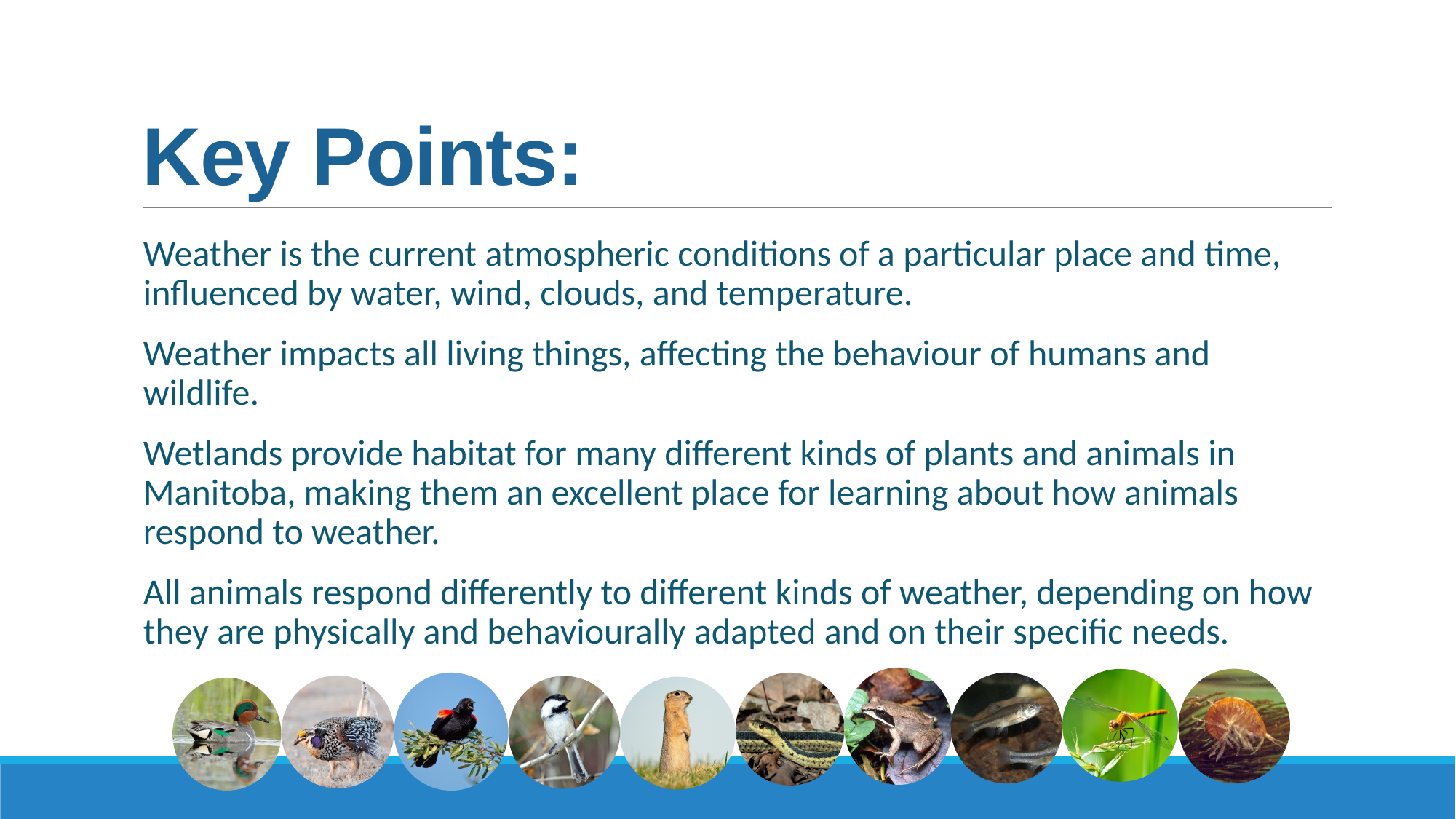

# Key Points:
Weather is the current atmospheric conditions of a particular place and time, influenced by water, wind, clouds, and temperature.
Weather impacts all living things, affecting the behaviour of humans and wildlife.
Wetlands provide habitat for many different kinds of plants and animals in Manitoba, making them an excellent place for learning about how animals respond to weather.
All animals respond differently to different kinds of weather, depending on how they are physically and behaviourally adapted and on their specific needs.